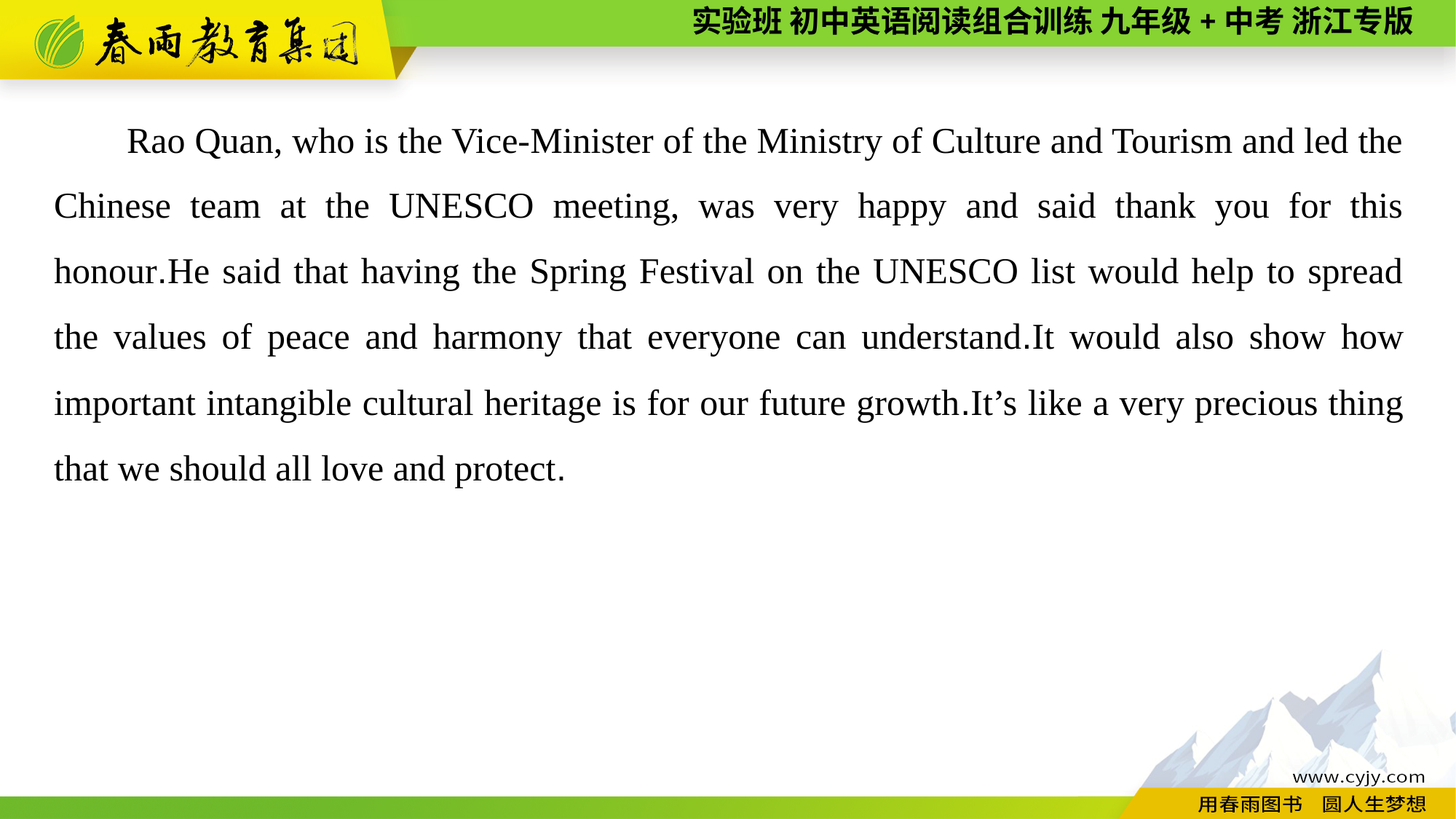

Rao Quan, who is the Vice-Minister of the Ministry of Culture and Tourism and led the Chinese team at the UNESCO meeting, was very happy and said thank you for this honour.He said that having the Spring Festival on the UNESCO list would help to spread the values of peace and harmony that everyone can understand.It would also show how important intangible cultural heritage is for our future growth.It’s like a very precious thing that we should all love and protect.